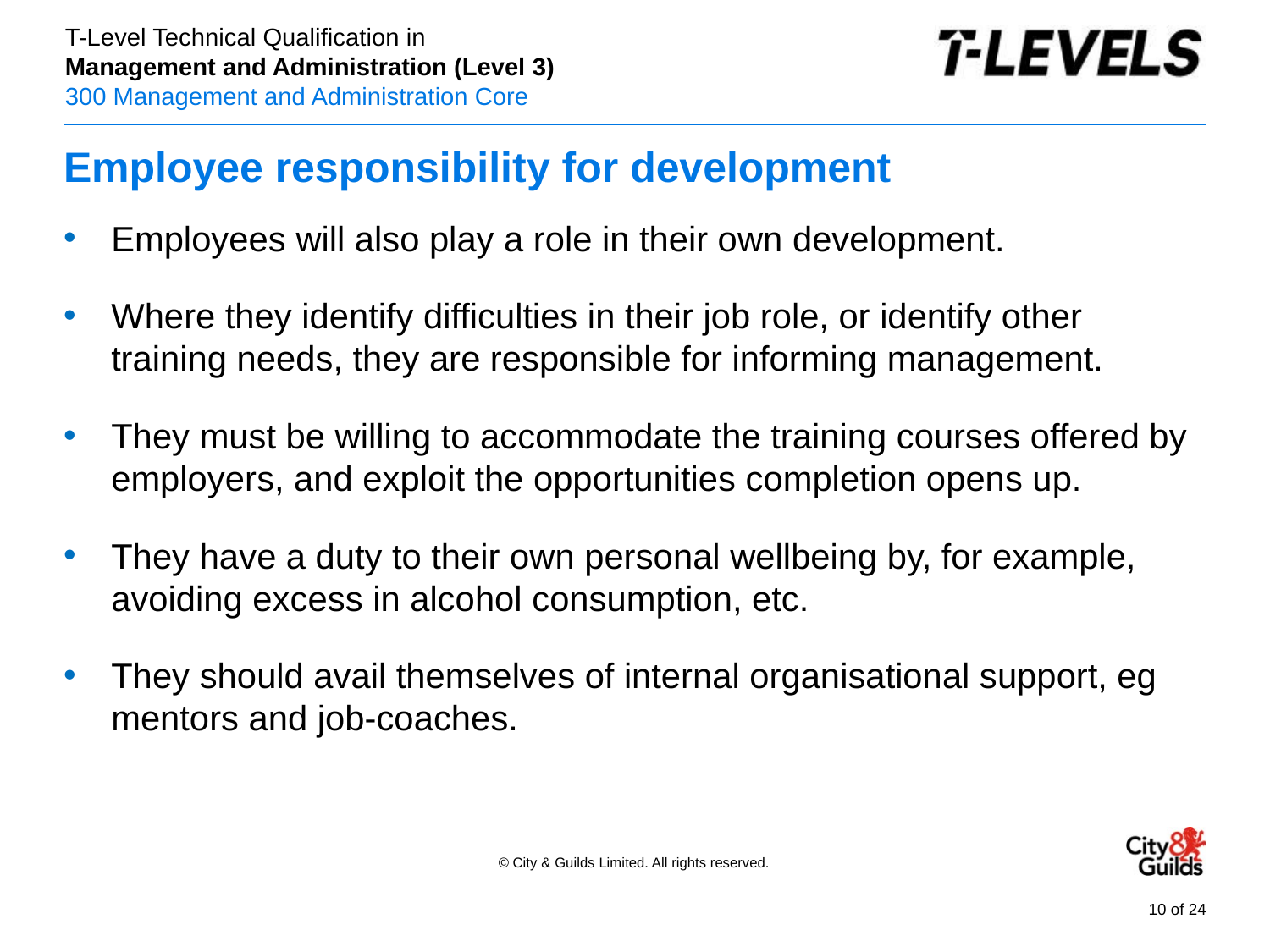

# Employee responsibility for development
Employees will also play a role in their own development.
Where they identify difficulties in their job role, or identify other training needs, they are responsible for informing management.
They must be willing to accommodate the training courses offered by employers, and exploit the opportunities completion opens up.
They have a duty to their own personal wellbeing by, for example, avoiding excess in alcohol consumption, etc.
They should avail themselves of internal organisational support, eg mentors and job-coaches.